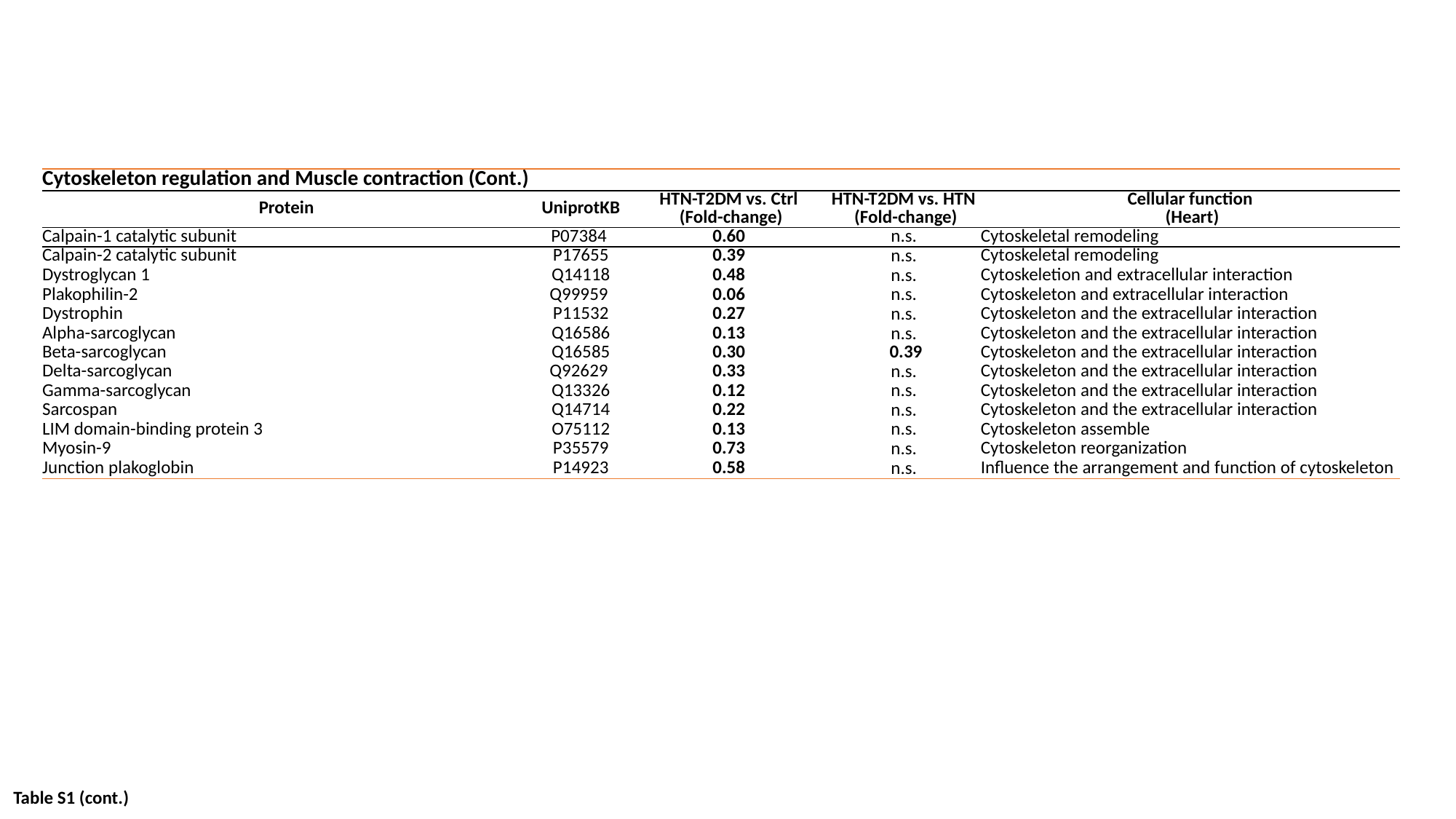

| Cytoskeleton regulation and Muscle contraction (Cont.) |  |  |  |  |
| --- | --- | --- | --- | --- |
| Protein | UniprotKB | HTN-T2DM vs. Ctrl (Fold-change) | HTN-T2DM vs. HTN (Fold-change) | Cellular function (Heart) |
| Calpain-1 catalytic subunit | P07384 | 0.60 | n.s. | Cytoskeletal remodeling |
| Calpain-2 catalytic subunit | P17655 | 0.39 | n.s. | Cytoskeletal remodeling |
| Dystroglycan 1 | Q14118 | 0.48 | n.s. | Cytoskeletion and extracellular interaction |
| Plakophilin-2 | Q99959 | 0.06 | n.s. | Cytoskeleton and extracellular interaction |
| Dystrophin | P11532 | 0.27 | n.s. | Cytoskeleton and the extracellular interaction |
| Alpha-sarcoglycan | Q16586 | 0.13 | n.s. | Cytoskeleton and the extracellular interaction |
| Beta-sarcoglycan | Q16585 | 0.30 | 0.39 | Cytoskeleton and the extracellular interaction |
| Delta-sarcoglycan | Q92629 | 0.33 | n.s. | Cytoskeleton and the extracellular interaction |
| Gamma-sarcoglycan | Q13326 | 0.12 | n.s. | Cytoskeleton and the extracellular interaction |
| Sarcospan | Q14714 | 0.22 | n.s. | Cytoskeleton and the extracellular interaction |
| LIM domain-binding protein 3 | O75112 | 0.13 | n.s. | Cytoskeleton assemble |
| Myosin-9 | P35579 | 0.73 | n.s. | Cytoskeleton reorganization |
| Junction plakoglobin | P14923 | 0.58 | n.s. | Influence the arrangement and function of cytoskeleton |
Table S1 (cont.)